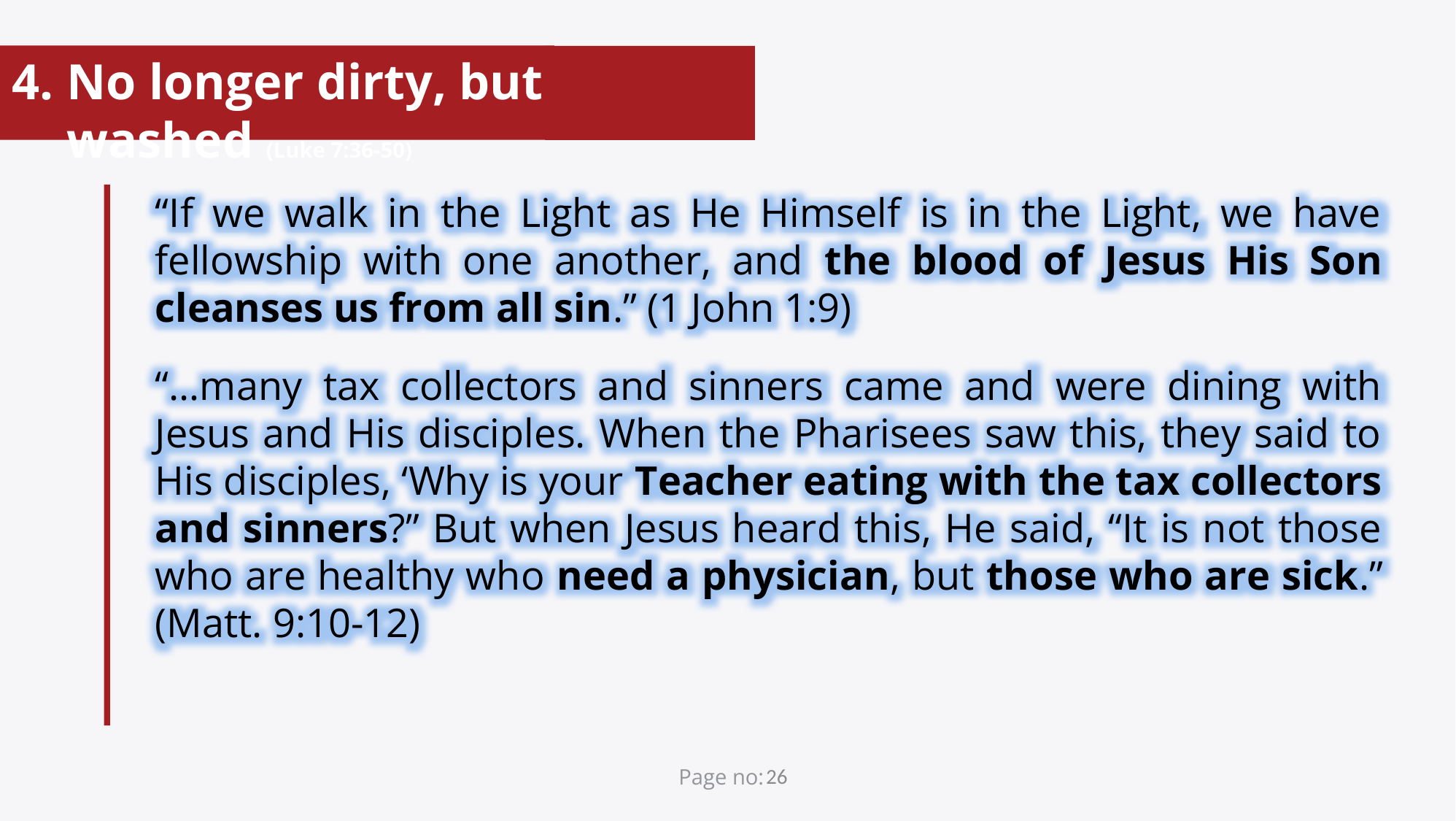

No longer dirty, but washed (Luke 7:36-50)

“If we walk in the Light as He Himself is in the Light, we have fellowship with one another, and the blood of Jesus His Son cleanses us from all sin.” (1 John 1:9)
“…many tax collectors and sinners came and were dining with Jesus and His disciples. When the Pharisees saw this, they said to His disciples, ‘Why is your Teacher eating with the tax collectors and sinners?” But when Jesus heard this, He said, “It is not those who are healthy who need a physician, but those who are sick.” (Matt. 9:10-12)